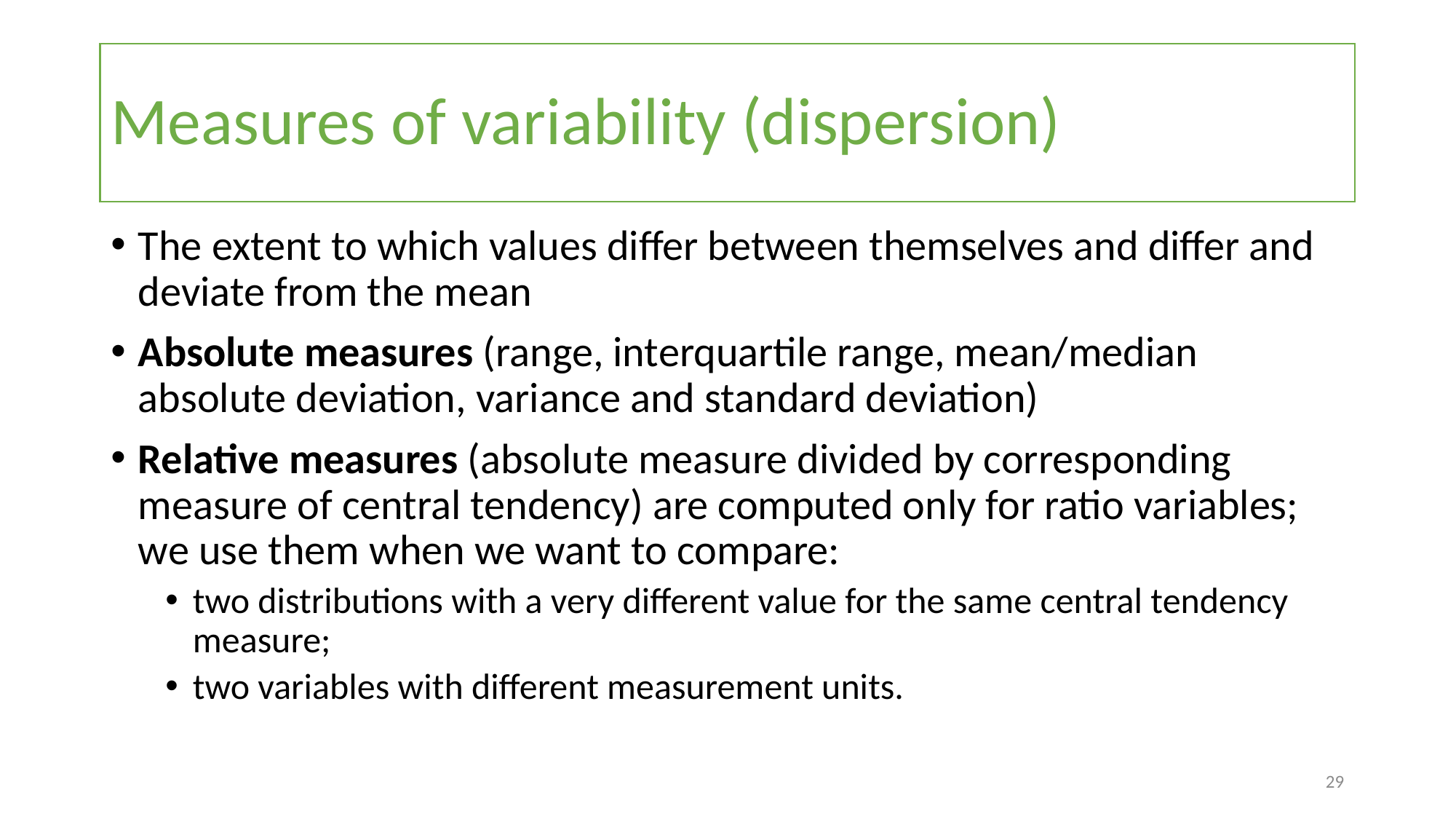

# Measures of variability (dispersion)
The extent to which values differ between themselves and differ and deviate from the mean
Absolute measures (range, interquartile range, mean/median absolute deviation, variance and standard deviation)
Relative measures (absolute measure divided by corresponding measure of central tendency) are computed only for ratio variables; we use them when we want to compare:
two distributions with a very different value for the same central tendency measure;
two variables with different measurement units.
29